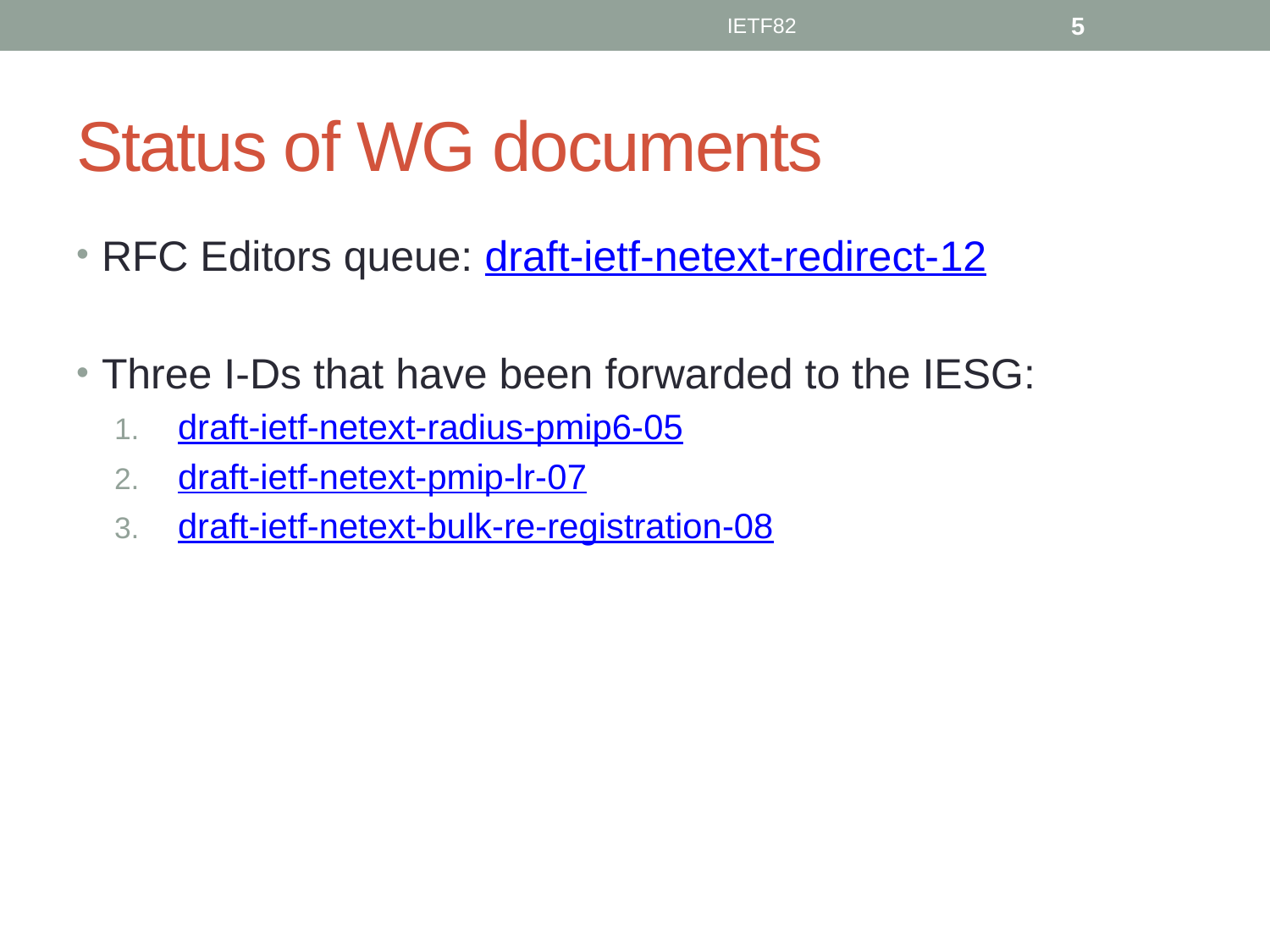

IETF82
5
# Status of WG documents
RFC Editors queue: draft-ietf-netext-redirect-12

Three I-Ds that have been forwarded to the IESG:
draft-ietf-netext-radius-pmip6-05
draft-ietf-netext-pmip-lr-07
draft-ietf-netext-bulk-re-registration-08